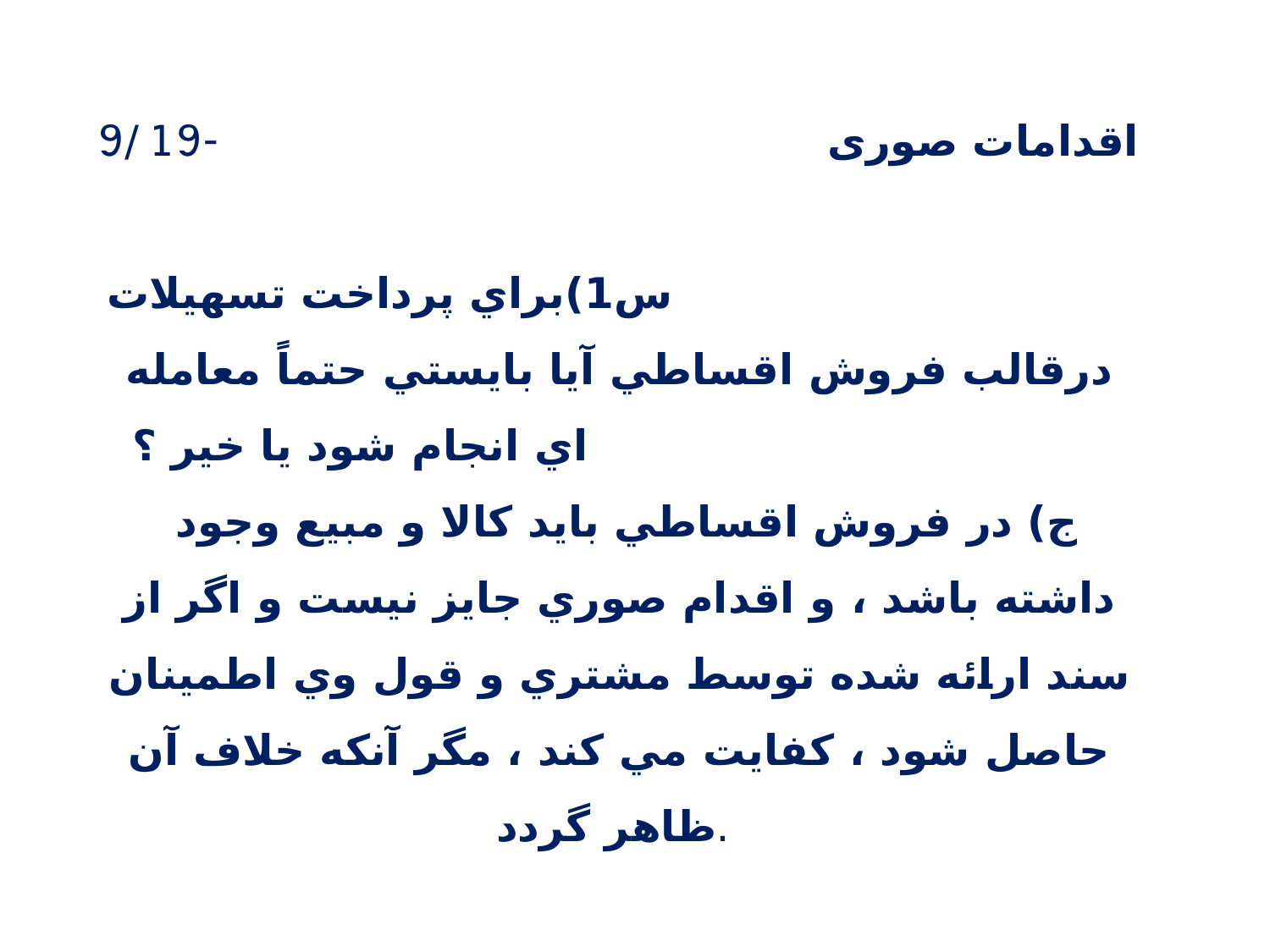

9/19-اقدامات صوری                                                                                                                                                س1)براي پرداخت تسهيلات درقالب فروش اقساطي آيا بايستي حتماً معامله اي انجام شود يا خير ؟
 ج) در فروش اقساطي بايد كالا و مبيع وجود داشته باشد ، و اقدام صوري جايز نيست و اگر از سند ارائه شده توسط مشتري و قول وي اطمينان حاصل شود ، كفايت مي كند ، مگر آنكه خلاف آن ظاهر گردد.